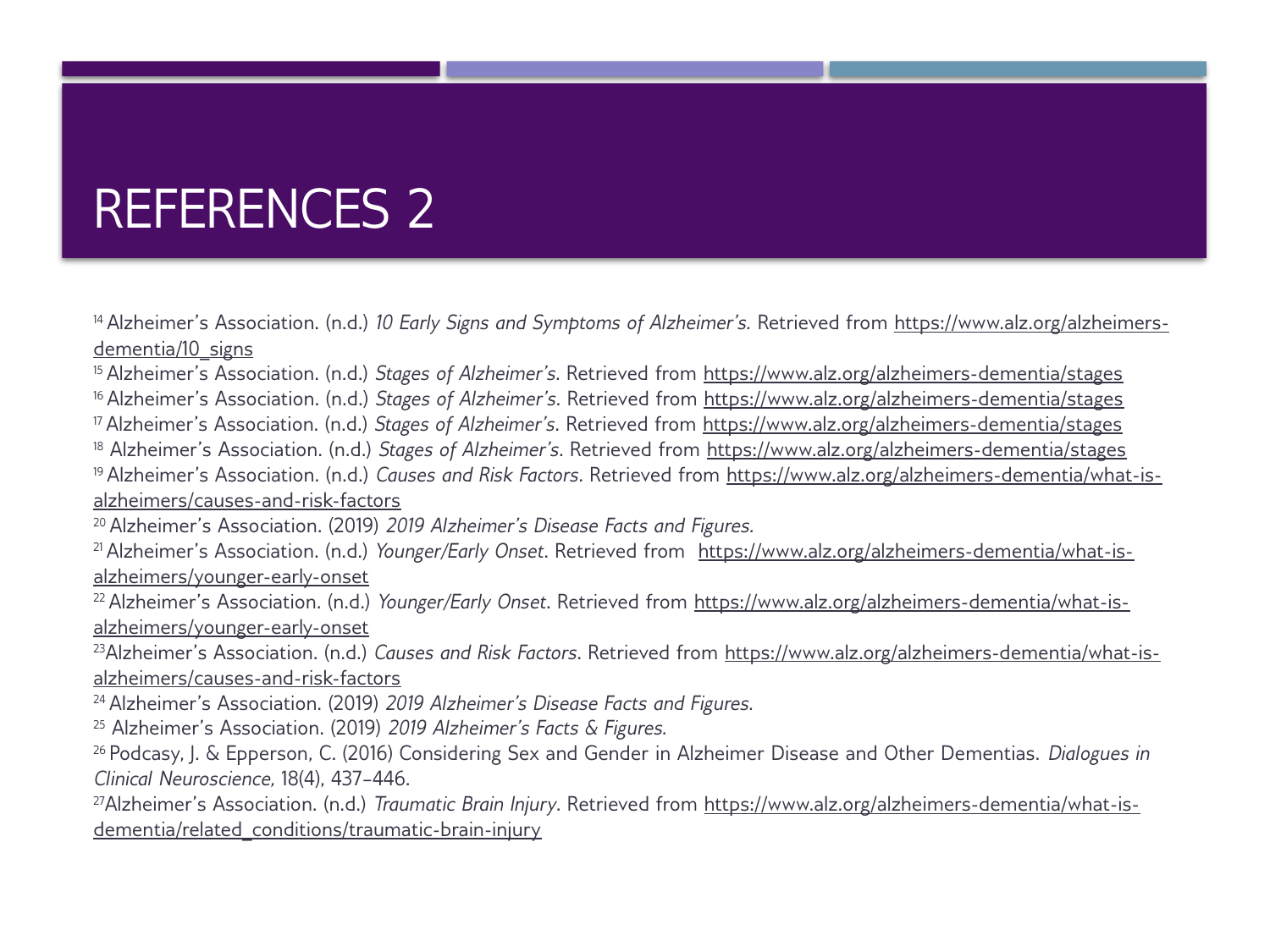

# References 2
14 Alzheimer’s Association. (n.d.) 10 Early Signs and Symptoms of Alzheimer’s. Retrieved from https://www.alz.org/alzheimers-dementia/10_signs
15 Alzheimer’s Association. (n.d.) Stages of Alzheimer’s. Retrieved from https://www.alz.org/alzheimers-dementia/stages
16 Alzheimer’s Association. (n.d.) Stages of Alzheimer’s. Retrieved from https://www.alz.org/alzheimers-dementia/stages
17 Alzheimer’s Association. (n.d.) Stages of Alzheimer’s. Retrieved from https://www.alz.org/alzheimers-dementia/stages
18 Alzheimer’s Association. (n.d.) Stages of Alzheimer’s. Retrieved from https://www.alz.org/alzheimers-dementia/stages
19 Alzheimer’s Association. (n.d.) Causes and Risk Factors. Retrieved from https://www.alz.org/alzheimers-dementia/what-is-alzheimers/causes-and-risk-factors
20 Alzheimer’s Association. (2019) 2019 Alzheimer’s Disease Facts and Figures.
21 Alzheimer’s Association. (n.d.) Younger/Early Onset. Retrieved from  https://www.alz.org/alzheimers-dementia/what-is-alzheimers/younger-early-onset
22 Alzheimer’s Association. (n.d.) Younger/Early Onset. Retrieved from https://www.alz.org/alzheimers-dementia/what-is-alzheimers/younger-early-onset
23Alzheimer’s Association. (n.d.) Causes and Risk Factors. Retrieved from https://www.alz.org/alzheimers-dementia/what-is-alzheimers/causes-and-risk-factors
24 Alzheimer’s Association. (2019) 2019 Alzheimer’s Disease Facts and Figures.
25 Alzheimer’s Association. (2019) 2019 Alzheimer’s Facts & Figures.
26 Podcasy, J. & Epperson, C. (2016) Considering Sex and Gender in Alzheimer Disease and Other Dementias. Dialogues in Clinical Neuroscience, 18(4), 437–446.
27Alzheimer’s Association. (n.d.) Traumatic Brain Injury. Retrieved from https://www.alz.org/alzheimers-dementia/what-is-dementia/related_conditions/traumatic-brain-injury